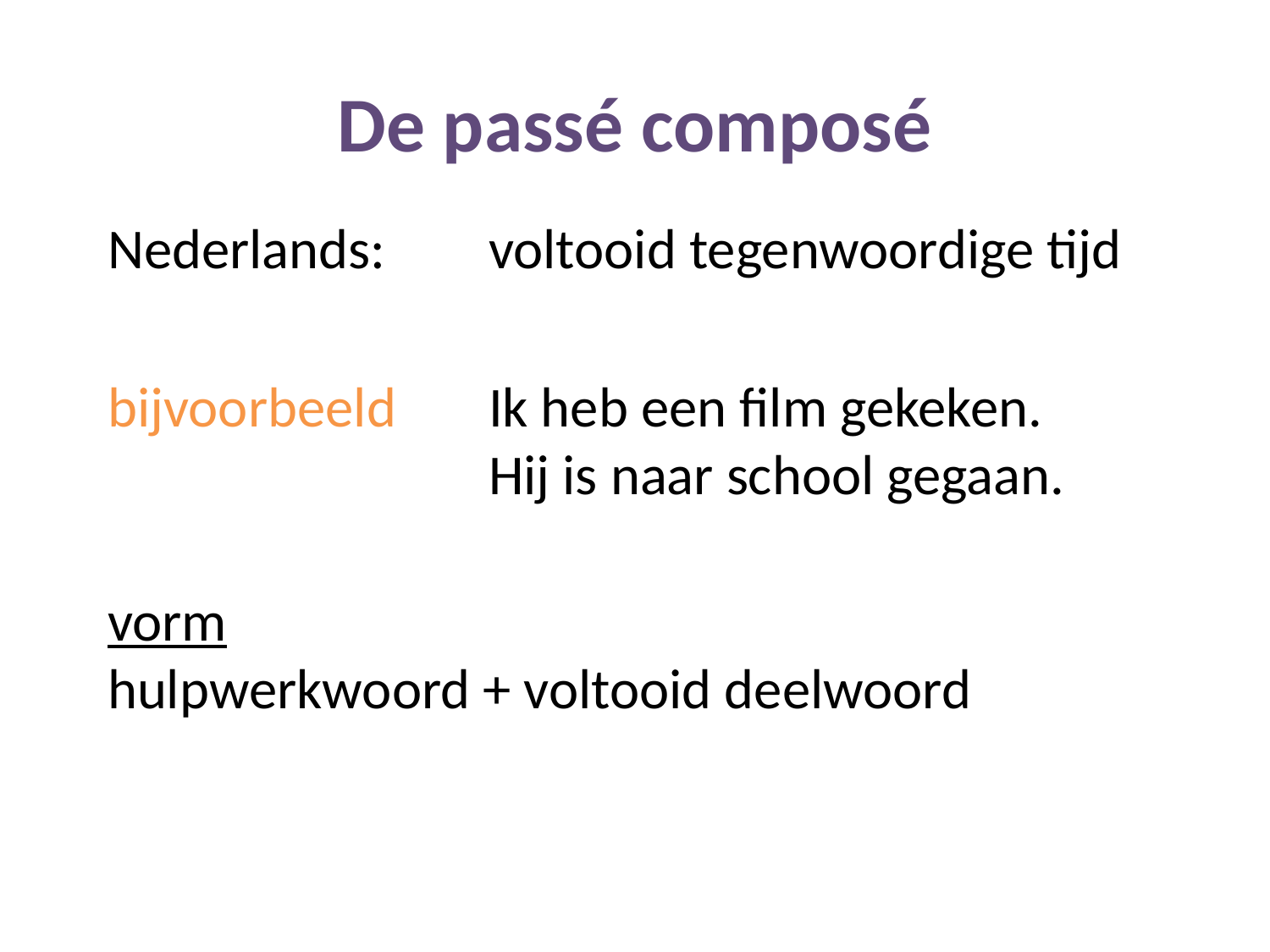

# De passé composé
Nederlands:	voltooid tegenwoordige tijd

bijvoorbeeld	Ik heb een film gekeken.
			Hij is naar school gegaan.
vorm
hulpwerkwoord + voltooid deelwoord